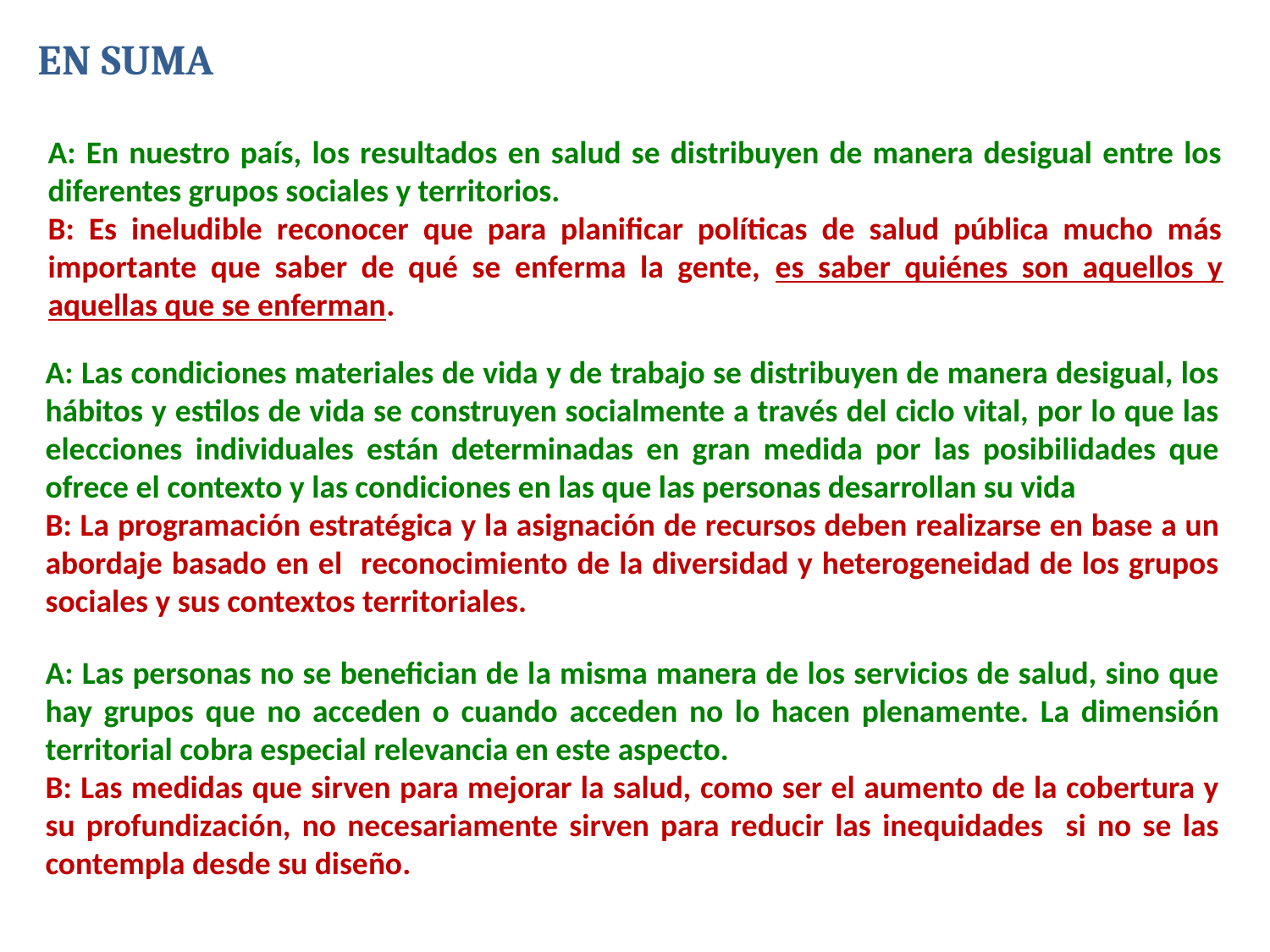

EN SUMA
A: En nuestro país, los resultados en salud se distribuyen de manera desigual entre los diferentes grupos sociales y territorios.
B: Es ineludible reconocer que para planificar políticas de salud pública mucho más importante que saber de qué se enferma la gente, es saber quiénes son aquellos y aquellas que se enferman.
A: Las condiciones materiales de vida y de trabajo se distribuyen de manera desigual, los hábitos y estilos de vida se construyen socialmente a través del ciclo vital, por lo que las elecciones individuales están determinadas en gran medida por las posibilidades que ofrece el contexto y las condiciones en las que las personas desarrollan su vida
B: La programación estratégica y la asignación de recursos deben realizarse en base a un abordaje basado en el  reconocimiento de la diversidad y heterogeneidad de los grupos sociales y sus contextos territoriales.
A: Las personas no se benefician de la misma manera de los servicios de salud, sino que hay grupos que no acceden o cuando acceden no lo hacen plenamente. La dimensión territorial cobra especial relevancia en este aspecto.
B: Las medidas que sirven para mejorar la salud, como ser el aumento de la cobertura y su profundización, no necesariamente sirven para reducir las inequidades  si no se las contempla desde su diseño.